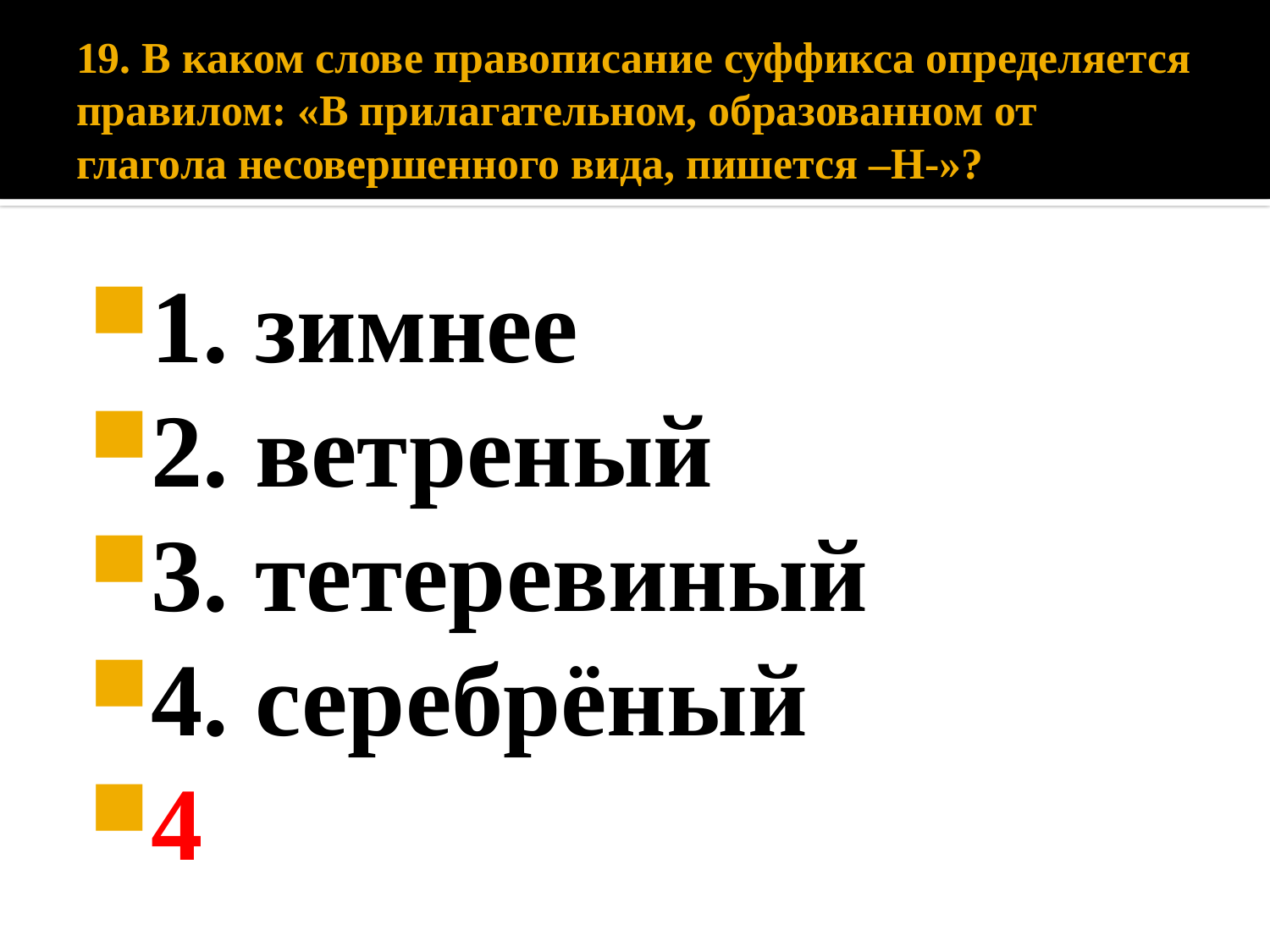

# 19. В каком слове правописание суффикса определяется правилом: «В прилагательном, образованном от глагола несовершенного вида, пишется –Н-»?
1. зимнее
2. ветреный
3. тетеревиный
4. серебрёный
4